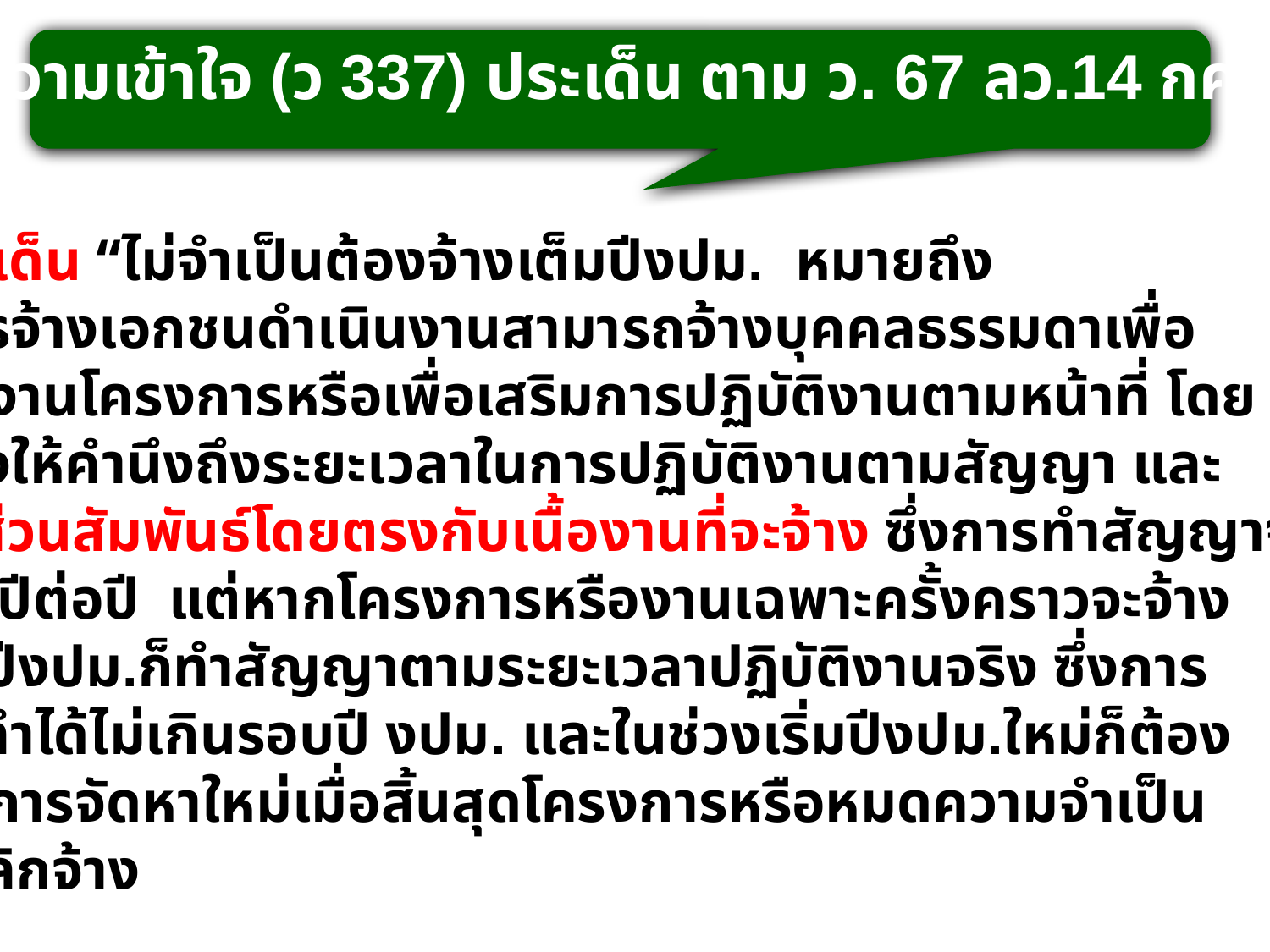

ซ้อมความเข้าใจ (ว 337) ประเด็น ตาม ว. 67 ลว.14 กค. 53
ประเด็น “ไม่จำเป็นต้องจ้างเต็มปีงปม.  หมายถึง
      การจ้างเอกชนดำเนินงานสามารถจ้างบุคคลธรรมดาเพื่อ
ดำเนินงานโครงการหรือเพื่อเสริมการปฏิบัติงานตามหน้าที่ โดย
การจ้างให้คำนึงถึงระยะเวลาในการปฏิบัติงานตามสัญญา และ
ต้องมีส่วนสัมพันธ์โดยตรงกับเนื้องานที่จะจ้าง ซึ่งการทำสัญญาจ้าง
ต้องทำปีต่อปี  แต่หากโครงการหรืองานเฉพาะครั้งคราวจะจ้าง
ไม่เต็มปีงปม.ก็ทำสัญญาตามระยะเวลาปฏิบัติงานจริง ซึ่งการ
จ้างจะทำได้ไม่เกินรอบปี งปม. และในช่วงเริ่มปีงปม.ใหม่ก็ต้อง
ดำเนินการจัดหาใหม่เมื่อสิ้นสุดโครงการหรือหมดความจำเป็น
ก็ควรเลิกจ้าง
132